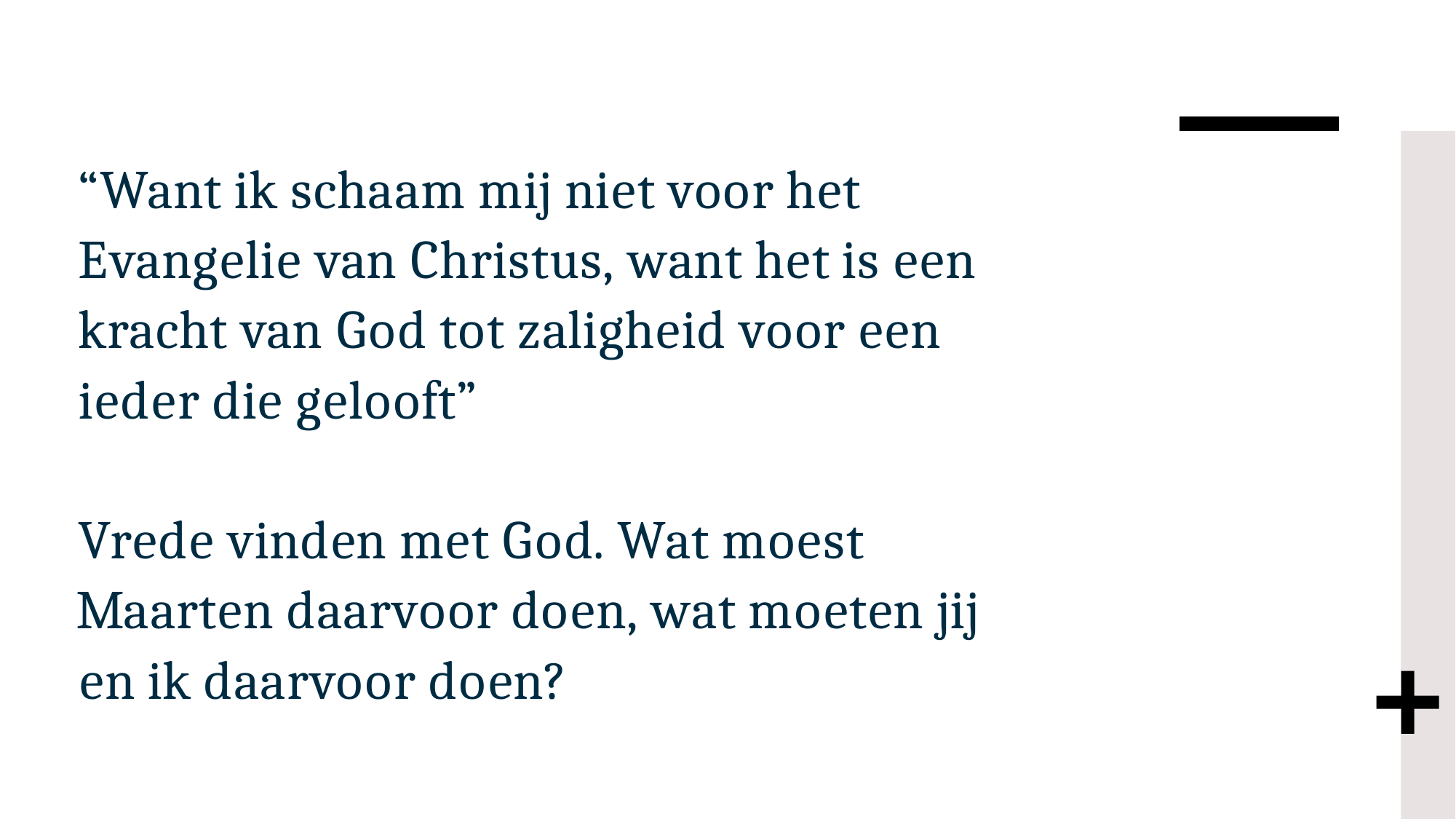

# “Want ik schaam mij niet voor het Evangelie van Christus, want het is een kracht van God tot zaligheid voor een ieder die gelooft” Vrede vinden met God. Wat moest Maarten daarvoor doen, wat moeten jij en ik daarvoor doen?